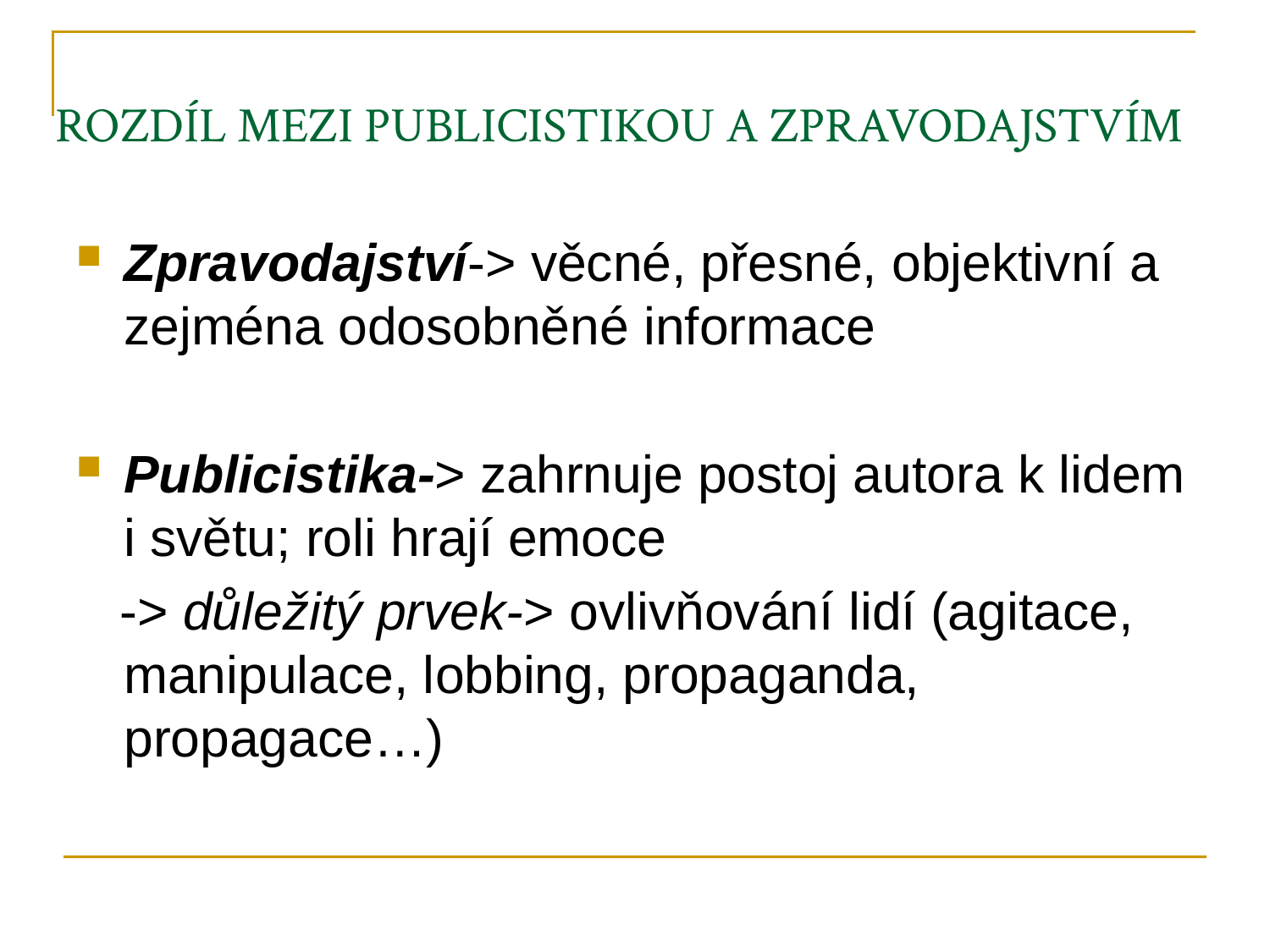

Zpravodajství-> věcné, přesné, objektivní a zejména odosobněné informace

Publicistika-> zahrnuje postoj autora k lidem i světu; roli hrají emoce
   -> důležitý prvek-> ovlivňování lidí (agitace, manipulace, lobbing, propaganda, propagace…)
Rozdíl mezi publicistikou a zpravodajstvím